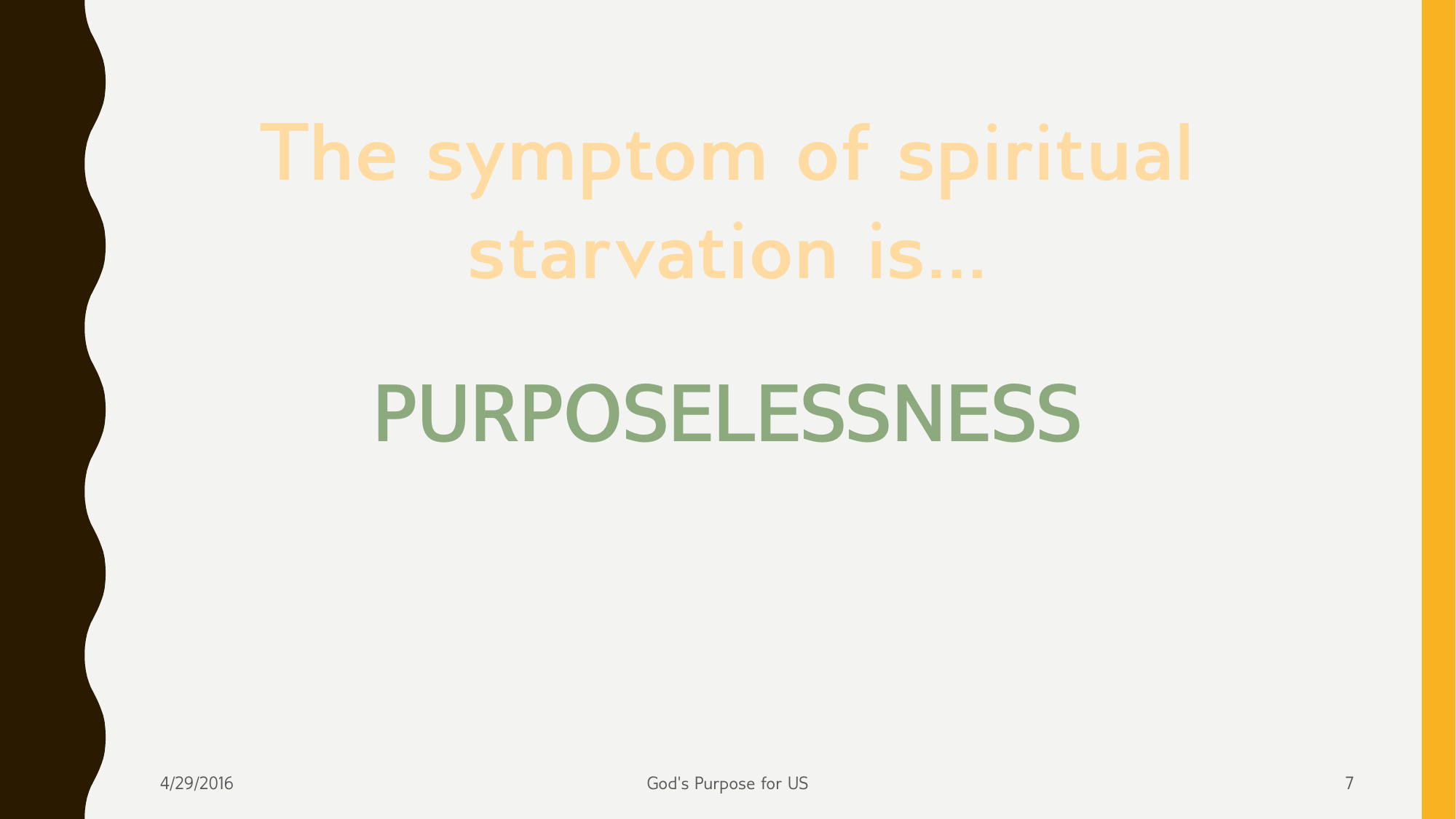

The symptom of spiritual
starvation is…
PURPOSELESSNESS
4/29/2016
God's Purpose for US
7